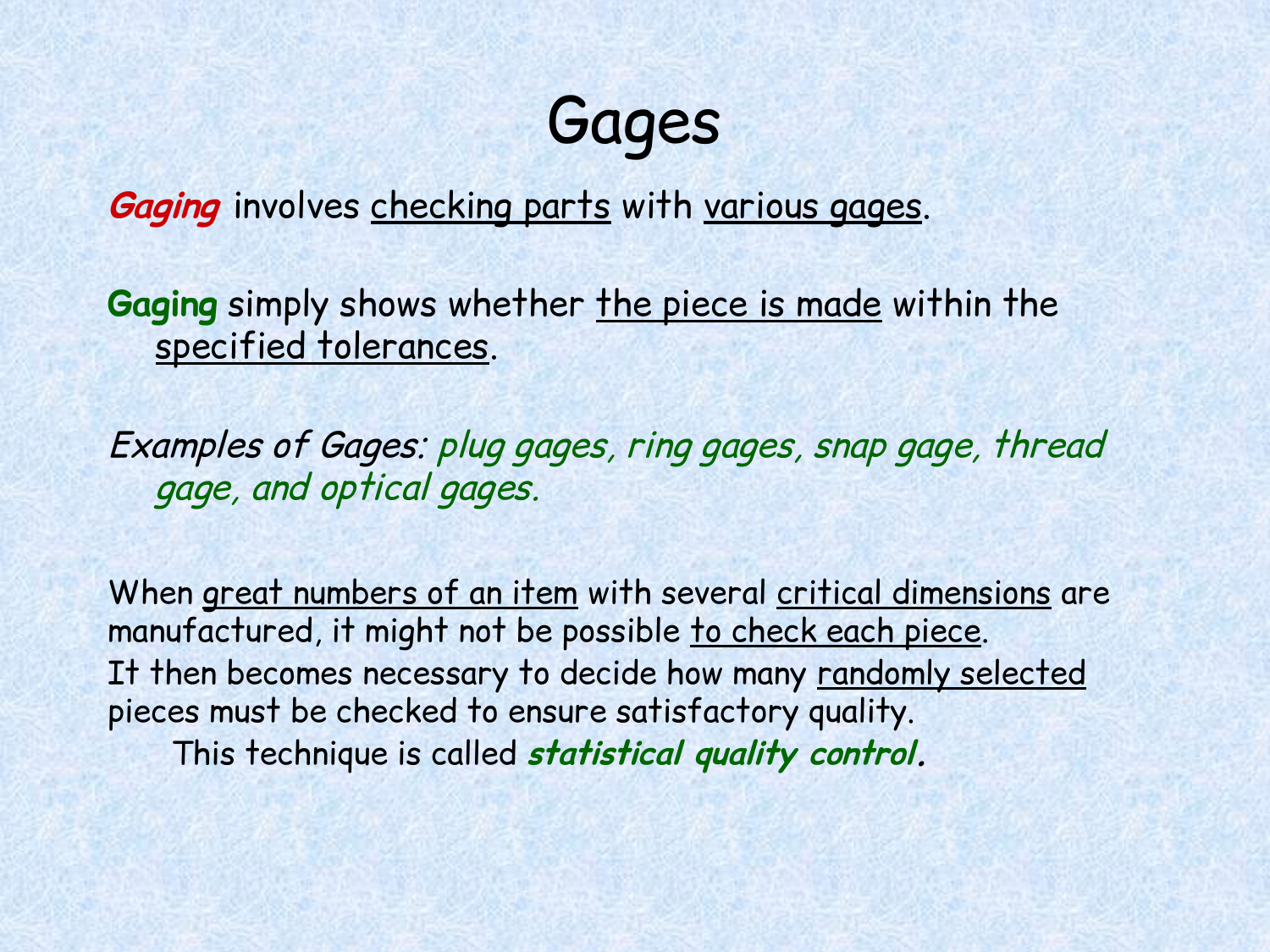

# Gages
Gaging involves checking parts with various gages.

Gaging simply shows whether the piece is made within the specified tolerances.

Examples of Gages: plug gages, ring gages, snap gage, thread gage, and optical gages.

When great numbers of an item with several critical dimensions are manufactured, it might not be possible to check each piece.
It then becomes necessary to decide how many randomly selected pieces must be checked to ensure satisfactory quality.
This technique is called statistical quality control.